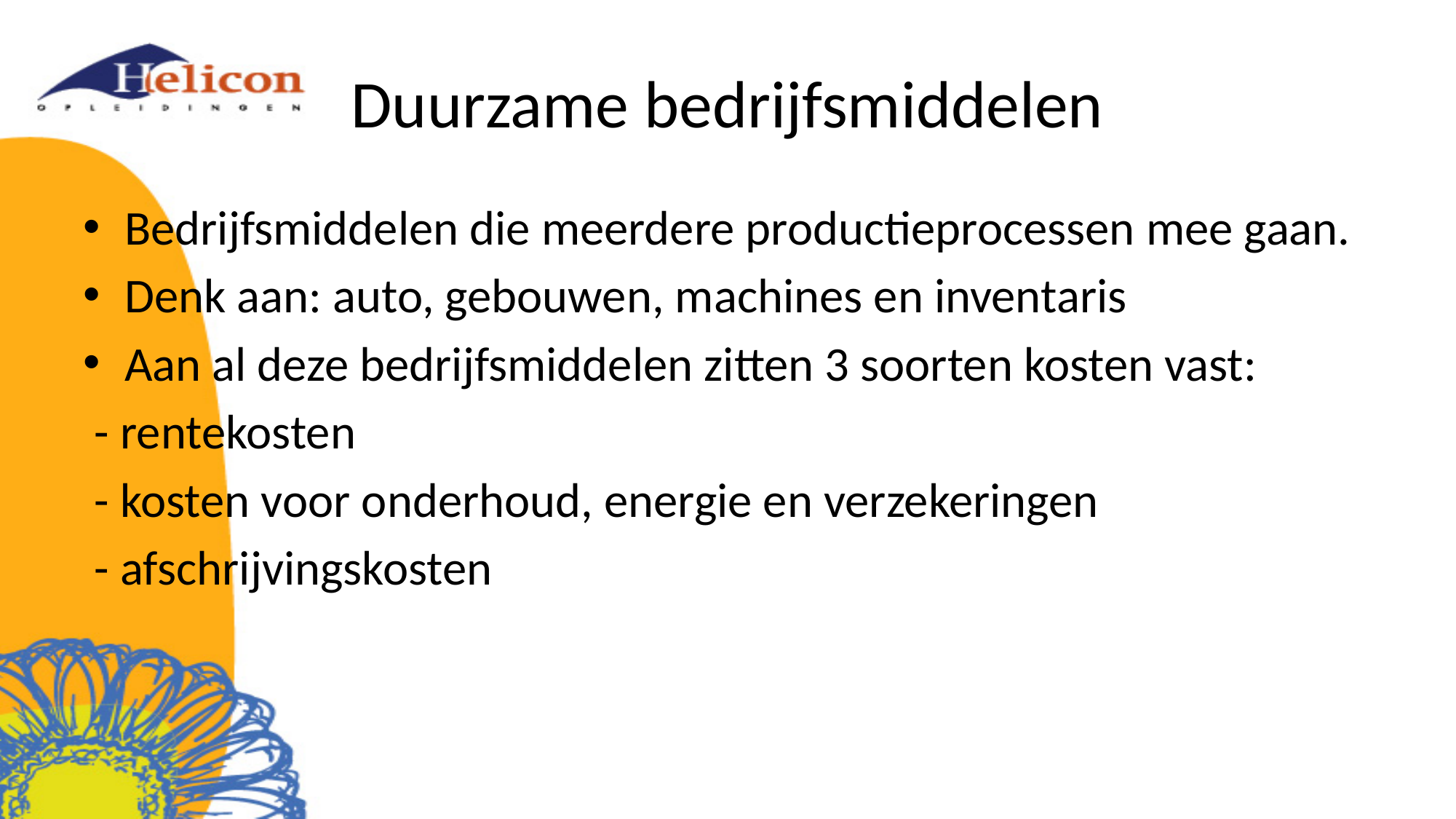

# Duurzame bedrijfsmiddelen
Bedrijfsmiddelen die meerdere productieprocessen mee gaan.
Denk aan: auto, gebouwen, machines en inventaris
Aan al deze bedrijfsmiddelen zitten 3 soorten kosten vast:
 - rentekosten
 - kosten voor onderhoud, energie en verzekeringen
 - afschrijvingskosten